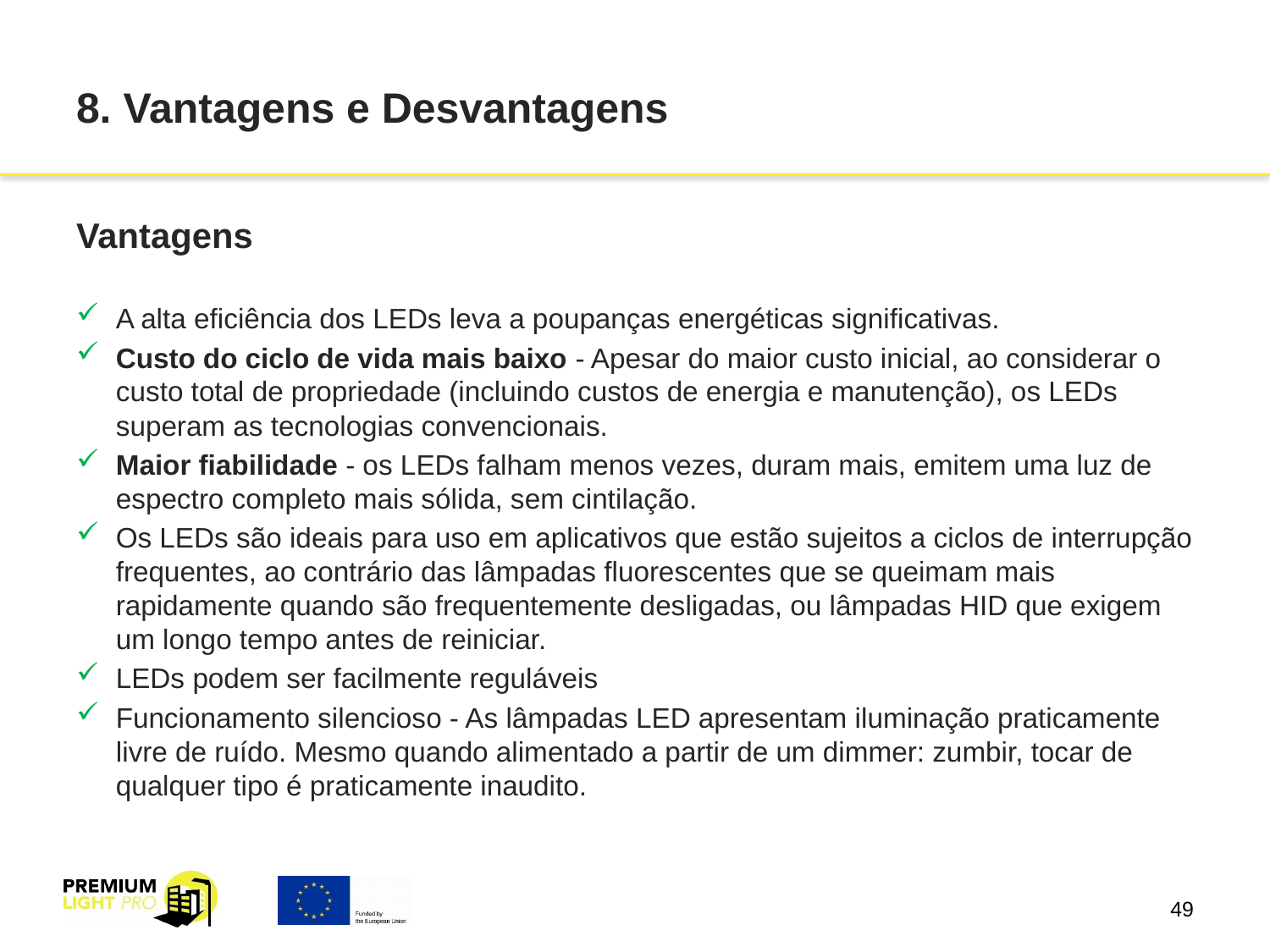

# 8. Vantagens e Desvantagens
Vantagens

A alta eficiência dos LEDs leva a poupanças energéticas significativas.
Custo do ciclo de vida mais baixo - Apesar do maior custo inicial, ao considerar o custo total de propriedade (incluindo custos de energia e manutenção), os LEDs superam as tecnologias convencionais.
Maior fiabilidade - os LEDs falham menos vezes, duram mais, emitem uma luz de espectro completo mais sólida, sem cintilação.
Os LEDs são ideais para uso em aplicativos que estão sujeitos a ciclos de interrupção frequentes, ao contrário das lâmpadas fluorescentes que se queimam mais rapidamente quando são frequentemente desligadas, ou lâmpadas HID que exigem um longo tempo antes de reiniciar.
LEDs podem ser facilmente reguláveis
Funcionamento silencioso - As lâmpadas LED apresentam iluminação praticamente livre de ruído. Mesmo quando alimentado a partir de um dimmer: zumbir, tocar de qualquer tipo é praticamente inaudito.